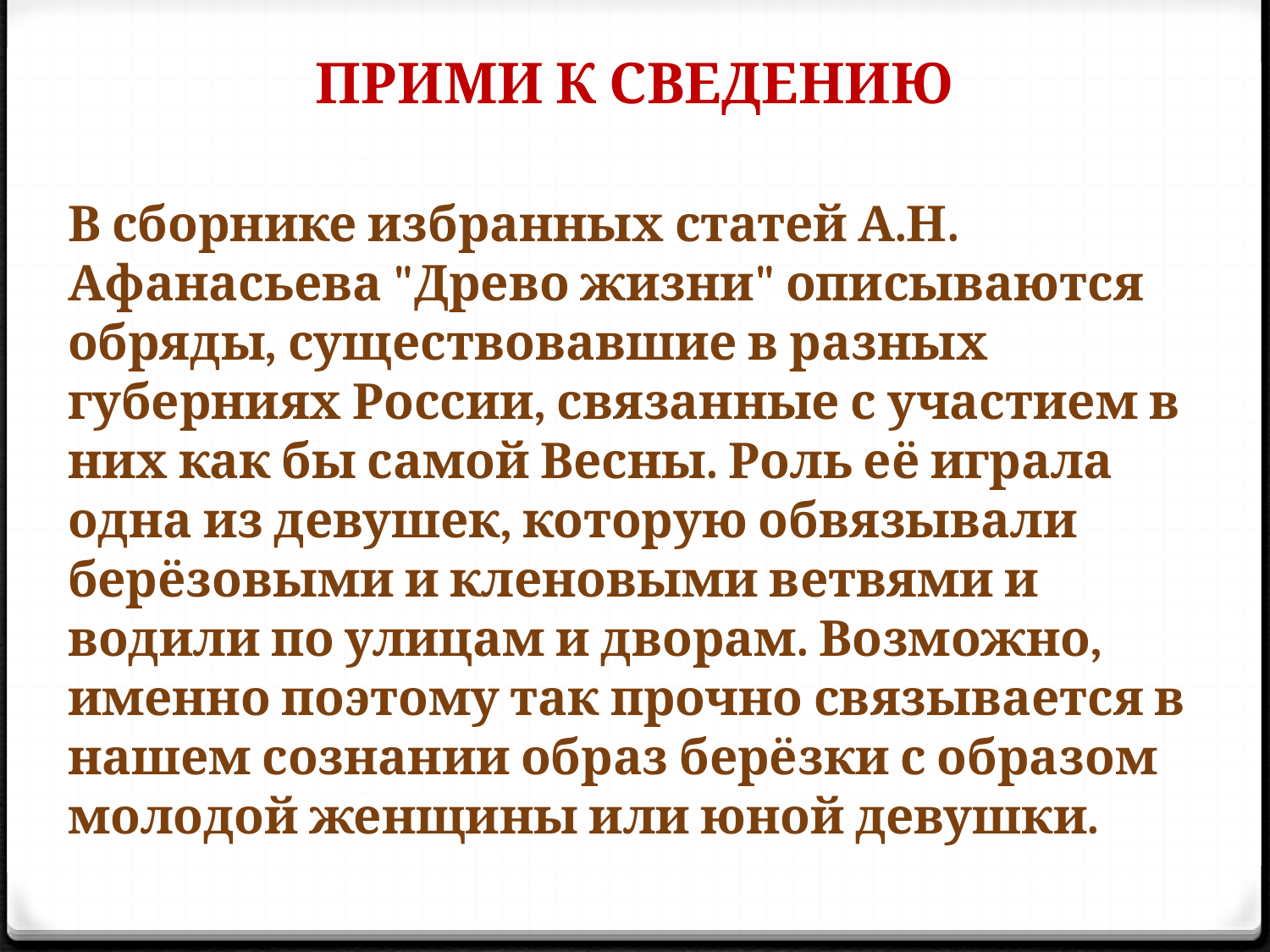

# ПРИМИ К СВЕДЕНИЮ
В сборнике избранных статей А.Н. Афанасьева "Древо жизни" описываются обряды, существовавшие в разных губерниях России, связанные с участием в них как бы самой Весны. Роль её играла одна из девушек, которую обвязывали берёзовыми и кленовыми ветвями и водили по улицам и дворам. Возможно, именно поэтому так прочно связывается в нашем сознании образ берёзки с образом молодой женщины или юной девушки.